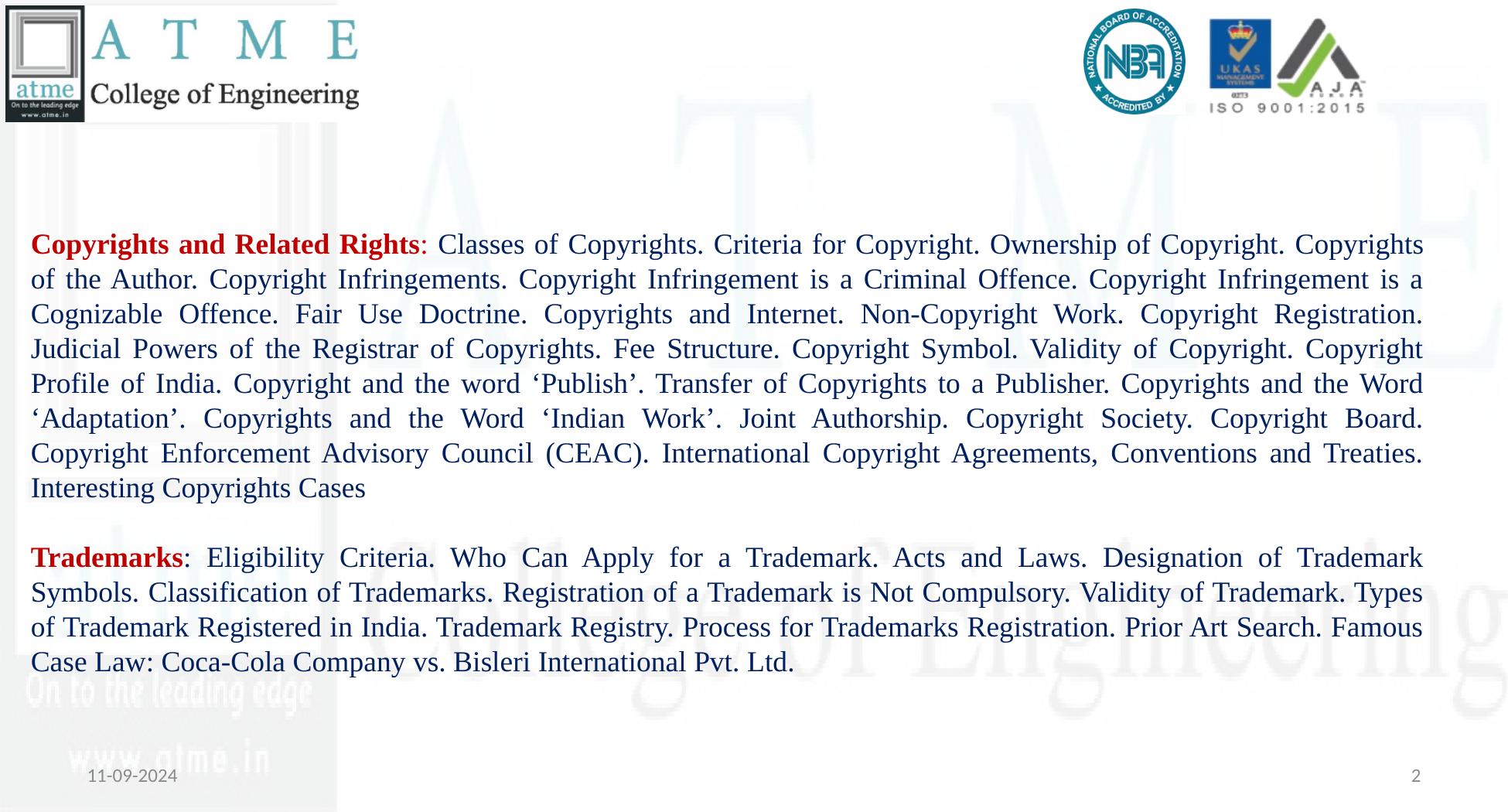

Copyrights and Related Rights: Classes of Copyrights. Criteria for Copyright. Ownership of Copyright. Copyrights of the Author. Copyright Infringements. Copyright Infringement is a Criminal Offence. Copyright Infringement is a Cognizable Offence. Fair Use Doctrine. Copyrights and Internet. Non-Copyright Work. Copyright Registration. Judicial Powers of the Registrar of Copyrights. Fee Structure. Copyright Symbol. Validity of Copyright. Copyright Profile of India. Copyright and the word ‘Publish’. Transfer of Copyrights to a Publisher. Copyrights and the Word ‘Adaptation’. Copyrights and the Word ‘Indian Work’. Joint Authorship. Copyright Society. Copyright Board. Copyright Enforcement Advisory Council (CEAC). International Copyright Agreements, Conventions and Treaties. Interesting Copyrights Cases

Trademarks: Eligibility Criteria. Who Can Apply for a Trademark. Acts and Laws. Designation of Trademark Symbols. Classification of Trademarks. Registration of a Trademark is Not Compulsory. Validity of Trademark. Types of Trademark Registered in India. Trademark Registry. Process for Trademarks Registration. Prior Art Search. Famous Case Law: Coca-Cola Company vs. Bisleri International Pvt. Ltd.

11-09-2024
2